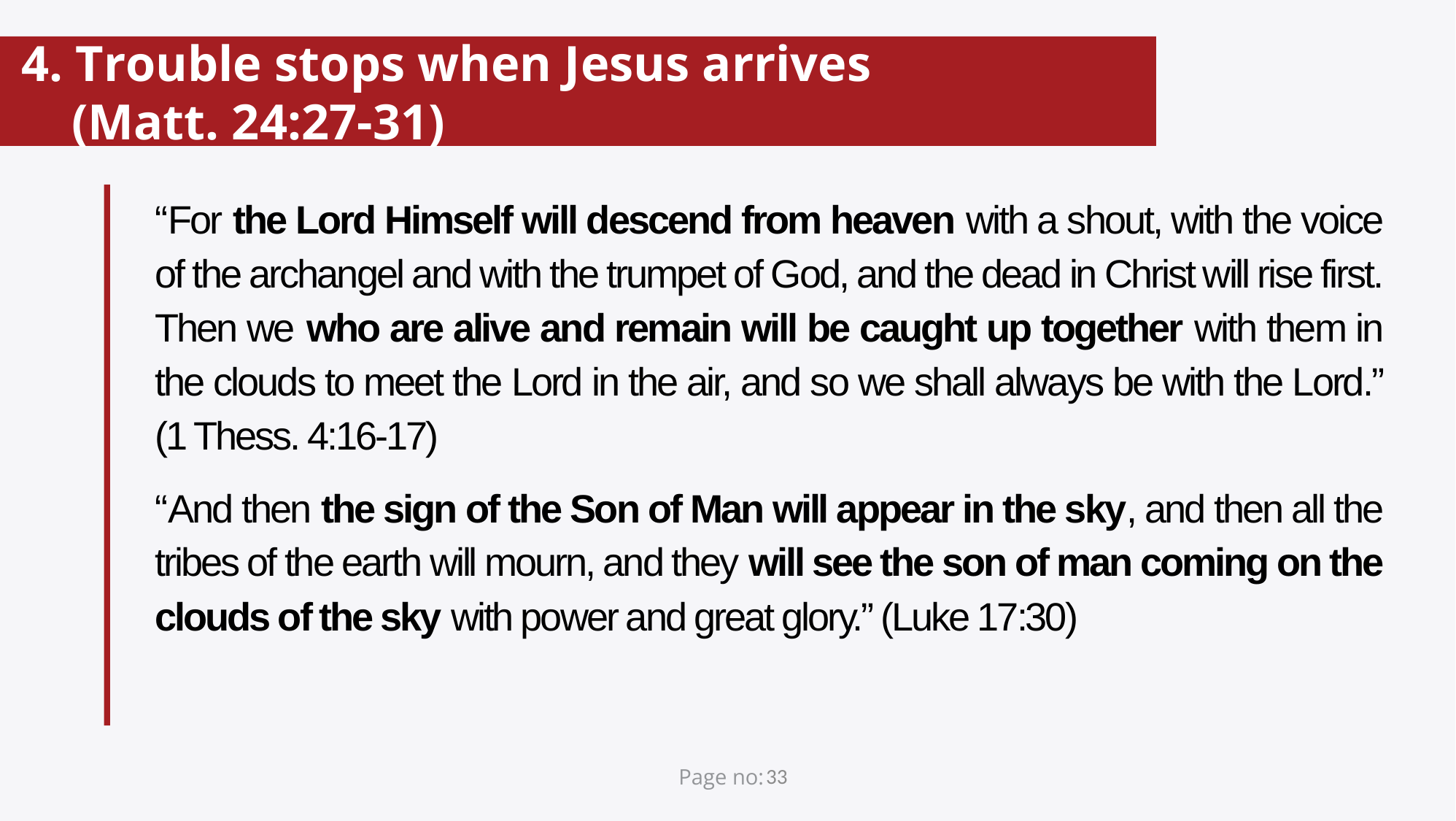

# 4. Trouble stops when Jesus arrives (Matt. 24:27-31)
“For the Lord Himself will descend from heaven with a shout, with the voice of the archangel and with the trumpet of God, and the dead in Christ will rise first. Then we who are alive and remain will be caught up together with them in the clouds to meet the Lord in the air, and so we shall always be with the Lord.” (1 Thess. 4:16-17)
“And then the sign of the Son of Man will appear in the sky, and then all the tribes of the earth will mourn, and they will see the son of man coming on the clouds of the sky with power and great glory.” (Luke 17:30)